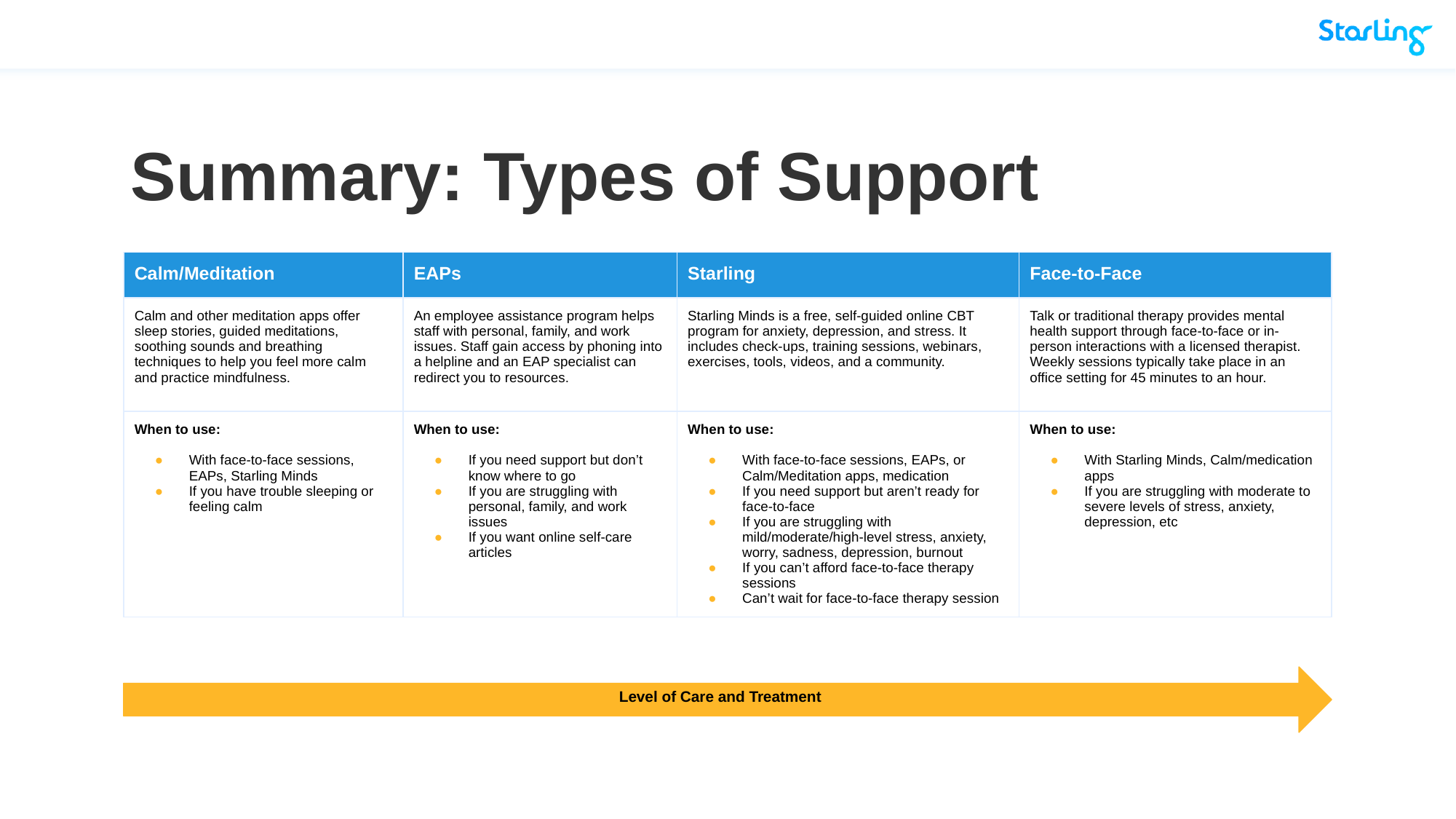

Summary: Types of Support
| Calm/Meditation | EAPs | Starling | Face-to-Face |
| --- | --- | --- | --- |
| Calm and other meditation apps offer sleep stories, guided meditations, soothing sounds and breathing techniques to help you feel more calm and practice mindfulness. | An employee assistance program helps staff with personal, family, and work issues. Staff gain access by phoning into a helpline and an EAP specialist can redirect you to resources. | Starling Minds is a free, self-guided online CBT program for anxiety, depression, and stress. It includes check-ups, training sessions, webinars, exercises, tools, videos, and a community. | Talk or traditional therapy provides mental health support through face-to-face or in-person interactions with a licensed therapist. Weekly sessions typically take place in an office setting for 45 minutes to an hour. |
| When to use: With face-to-face sessions, EAPs, Starling Minds If you have trouble sleeping or feeling calm | When to use: If you need support but don’t know where to go If you are struggling with personal, family, and work issues If you want online self-care articles | When to use: With face-to-face sessions, EAPs, or Calm/Meditation apps, medication If you need support but aren’t ready for face-to-face If you are struggling with mild/moderate/high-level stress, anxiety, worry, sadness, depression, burnout If you can’t afford face-to-face therapy sessions Can’t wait for face-to-face therapy session | When to use: With Starling Minds, Calm/medication apps If you are struggling with moderate to severe levels of stress, anxiety, depression, etc |

Level of Care and Treatment